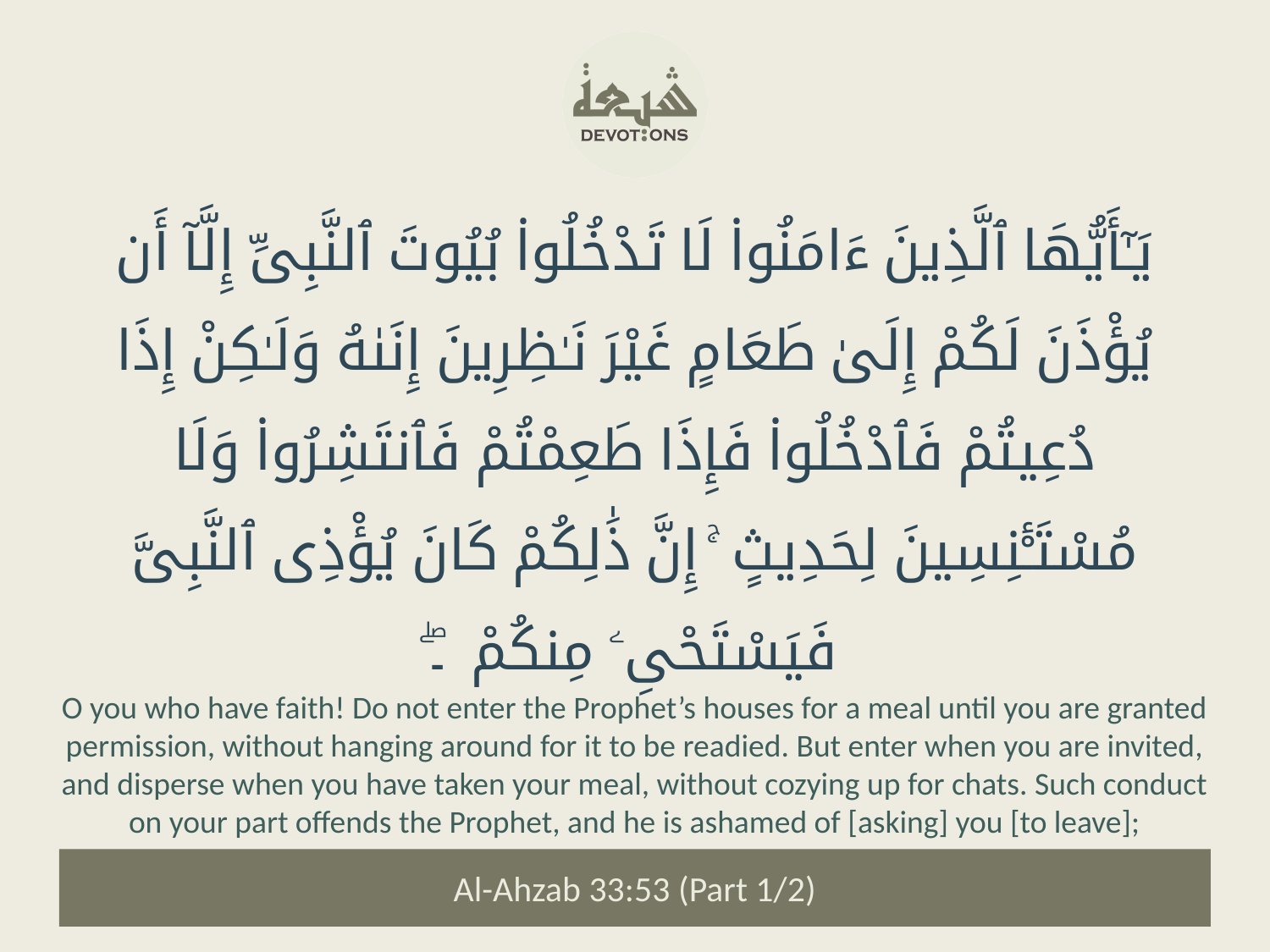

يَـٰٓأَيُّهَا ٱلَّذِينَ ءَامَنُوا۟ لَا تَدْخُلُوا۟ بُيُوتَ ٱلنَّبِىِّ إِلَّآ أَن يُؤْذَنَ لَكُمْ إِلَىٰ طَعَامٍ غَيْرَ نَـٰظِرِينَ إِنَىٰهُ وَلَـٰكِنْ إِذَا دُعِيتُمْ فَٱدْخُلُوا۟ فَإِذَا طَعِمْتُمْ فَٱنتَشِرُوا۟ وَلَا مُسْتَـْٔنِسِينَ لِحَدِيثٍ ۚ إِنَّ ذَٰلِكُمْ كَانَ يُؤْذِى ٱلنَّبِىَّ فَيَسْتَحْىِۦ مِنكُمْ  ۔ۖ
O you who have faith! Do not enter the Prophet’s houses for a meal until you are granted permission, without hanging around for it to be readied. But enter when you are invited, and disperse when you have taken your meal, without cozying up for chats. Such conduct on your part offends the Prophet, and he is ashamed of [asking] you [to leave];
Al-Ahzab 33:53 (Part 1/2)